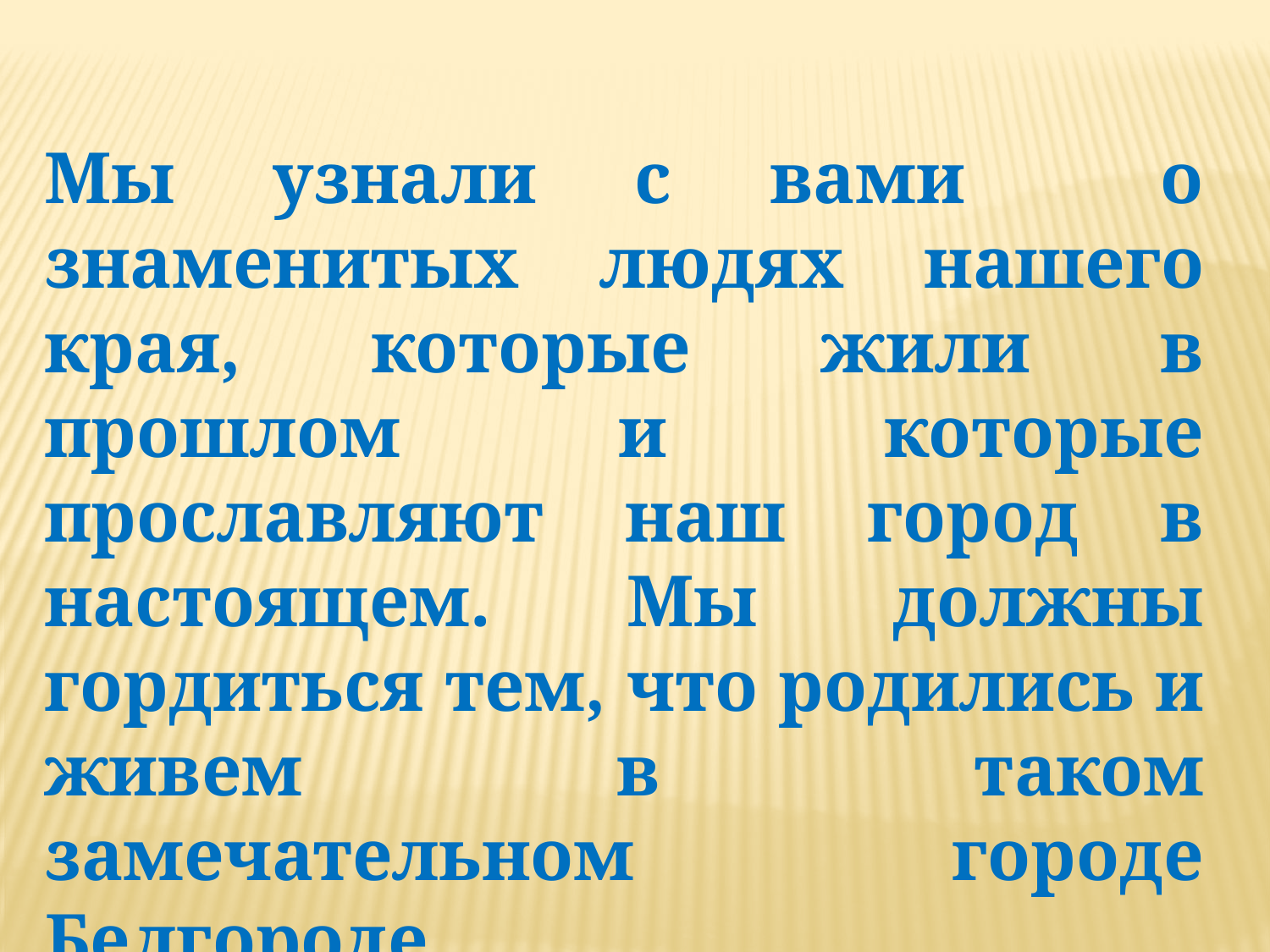

Мы узнали с вами  о знаменитых людях нашего края, которые жили в прошлом и которые прославляют наш город в настоящем. Мы должны гордиться тем, что родились и живем в таком замечательном  городе Белгороде.